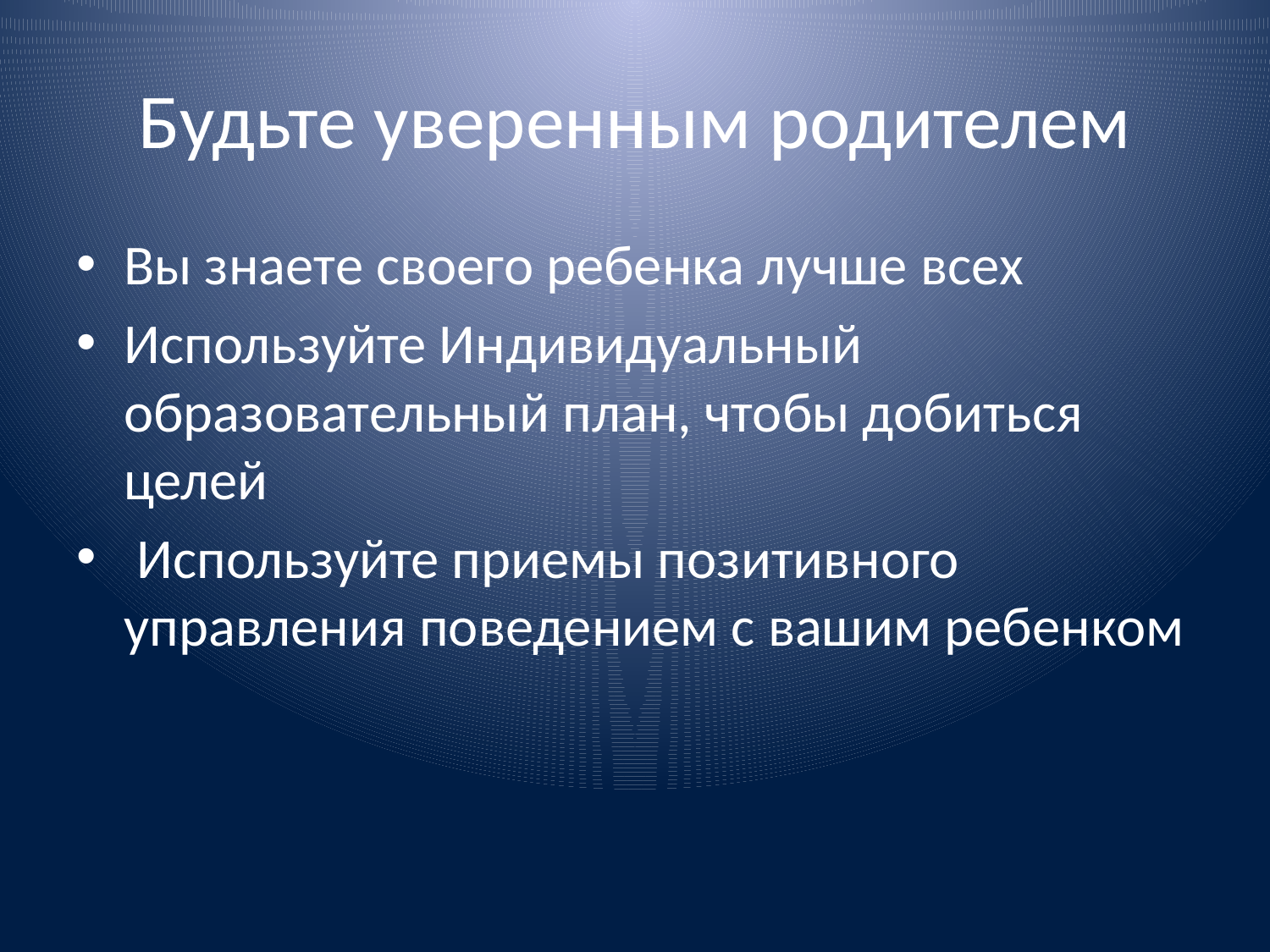

# Будьте уверенным родителем
Вы знаете своего ребенка лучше всех
Используйте Индивидуальный образовательный план, чтобы добиться целей
 Используйте приемы позитивного управления поведением с вашим ребенком